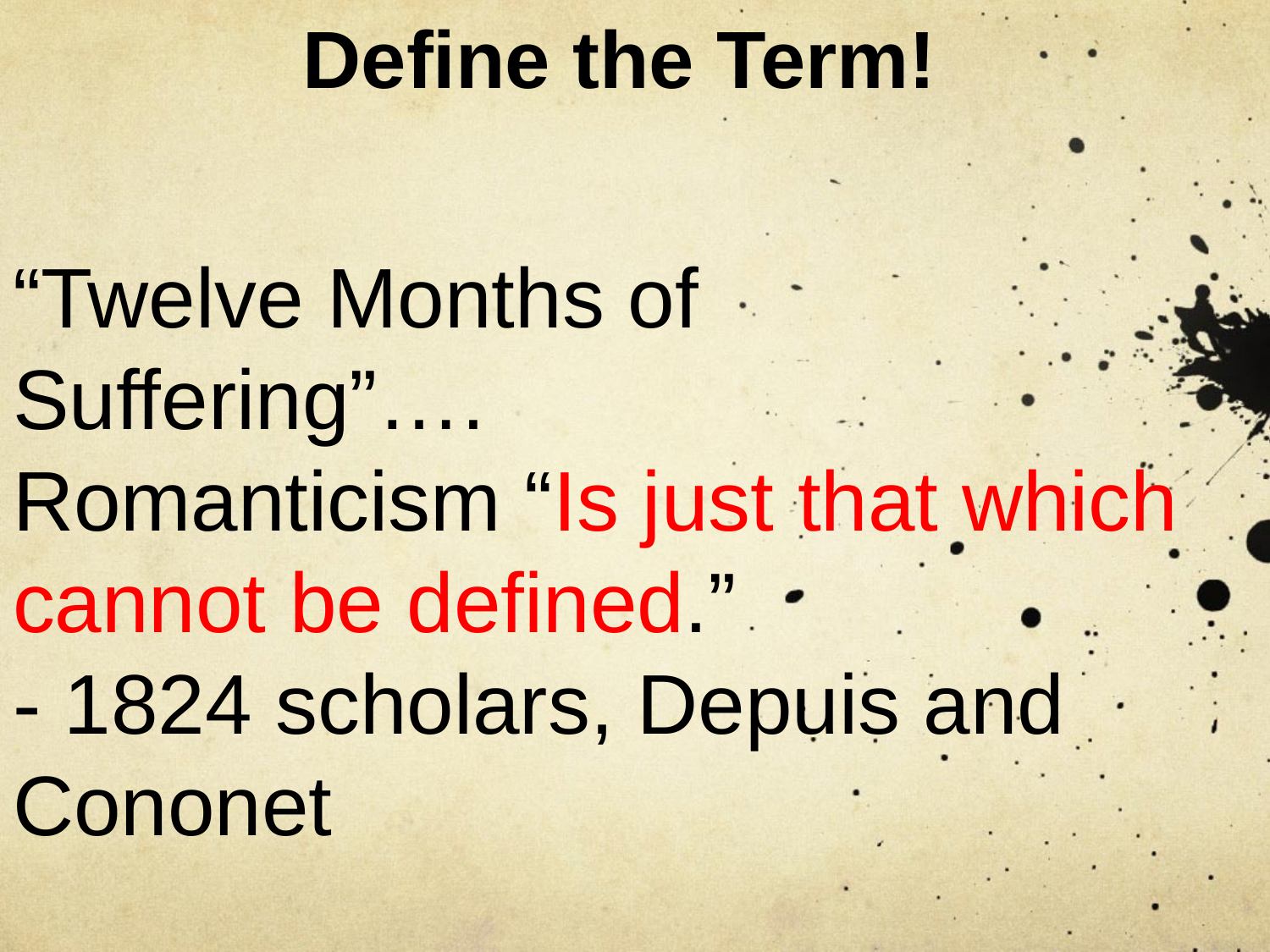

# Define the Term!
“Twelve Months of Suffering”….
Romanticism “Is just that which cannot be defined.”
- 1824 scholars, Depuis and Cononet